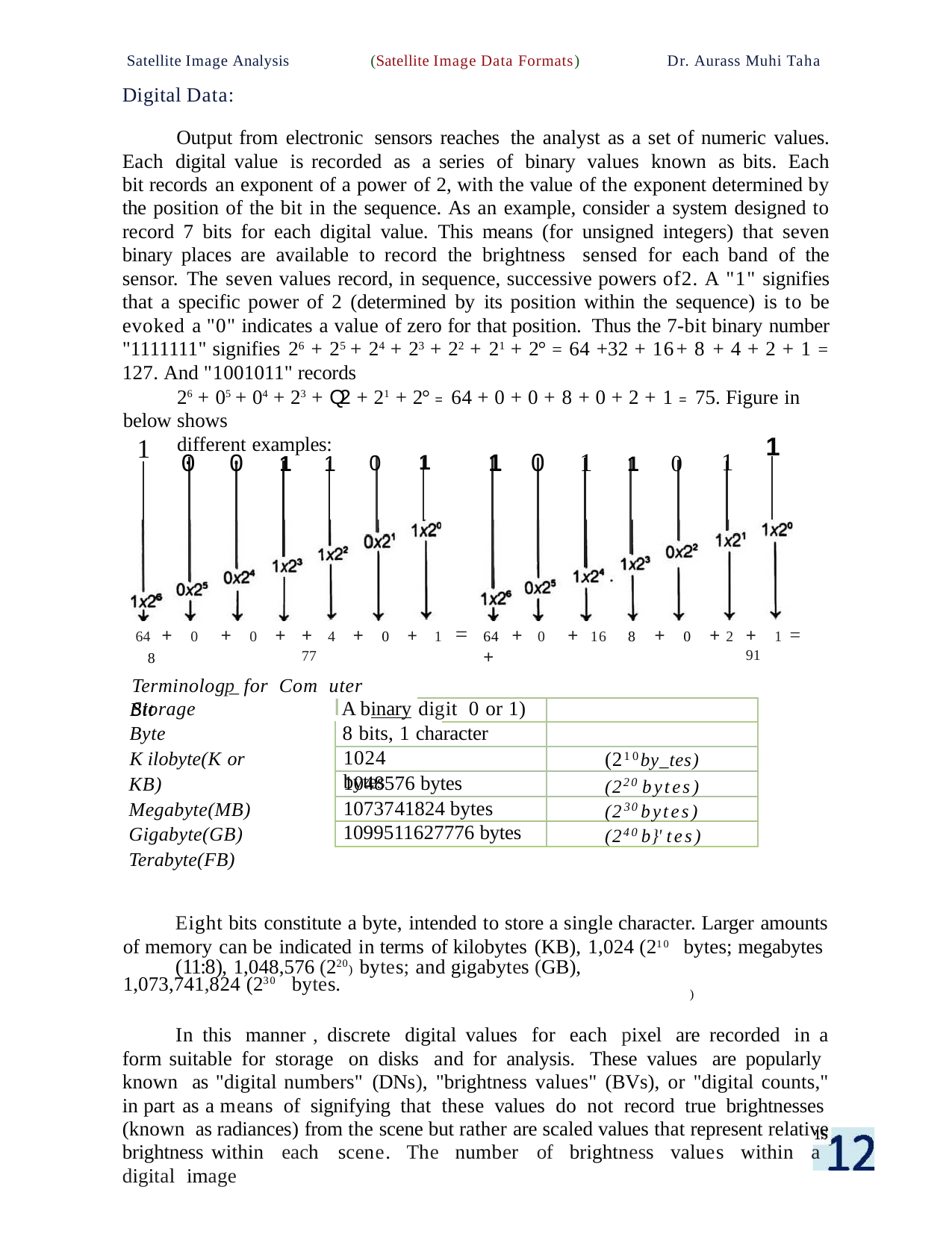

Satellite Image Analysis

Digital Data:
(Satellite Image Data Formats)
Dr. Aurass Muhi Taha
Output from electronic  sensors reaches  the analyst as a set of numeric values. Each  digital value  is recorded  as  a series  of  binary  values  known  as bits.  Each bit records an exponent of a power of 2, with the value of the exponent determined by the position of the bit in the sequence. As an example, consider a system designed to record 7 bits for each digital value. This means (for unsigned integers) that seven binary places are available to record the brightness  sensed for each band of the sensor. The seven values record, in sequence, successive powers of2. A "1" signifies that a specific power of 2 (determined by its position within the sequence) is to be evoked a "0" indicates a value of zero for that position.  Thus the 7-bit binary number "1111111" signifies 26 + 25 + 24 + 23 + 22 + 21+ 2° = 64 +32 + 16+ 8 + 4 + 2 + 1 = 127. And "1001011" records
26 + 05 + 04 + 23 + Q2 + 21+ 2° = 64 + 0 + 0 + 8 + 0 + 2 + 1 = 75. Figure in below shows
different examples:
0 0	1	1	0	1	1	0	1	1	0	1
1
1

+   4    +   0   +   1  = 77
+   1 = 91
64   +   0    +   0   +   8
64   +  0    +  16   +
8   +   0   +	2
Terminologp_ for  Com  uter Storage
IA binary digit  0 or 1)
Bit Byte
K ilobyte(K or KB) Megabyte(MB) Gigabyte(GB) Terabyte(FB)

8 bits, 1 character

1024 bytes
(210by_tes)

1048576 bytes

(220 bytes)
1073741824 bytes
(230bytes)

1099511627776 bytes

(240b}' tes)

Eight bits constitute a byte, intended to store a single character. Larger amounts of memory can be indicated in terms of kilobytes (KB), 1,024 (210   bytes; megabytes
)
(11:8), 1,048,576 (220) bytes; and gigabytes (GB), 1,073,741,824 (230    bytes.
)

In this  manner , discrete  digital values  for  each  pixel  are recorded  in a form suitable for storage  on disks  and for analysis.  These values  are popularly  known  as "digital numbers" (DNs), "brightness values" (BVs), or "digital counts," in part as a means  of  signifying  that  these  values  do  not  record  true  brightnesses  (known  as radiances) from the scene but rather are scaled values that represent relative brightness within  each  scene.  The  number  of  brightness  values  within  a  digital  image